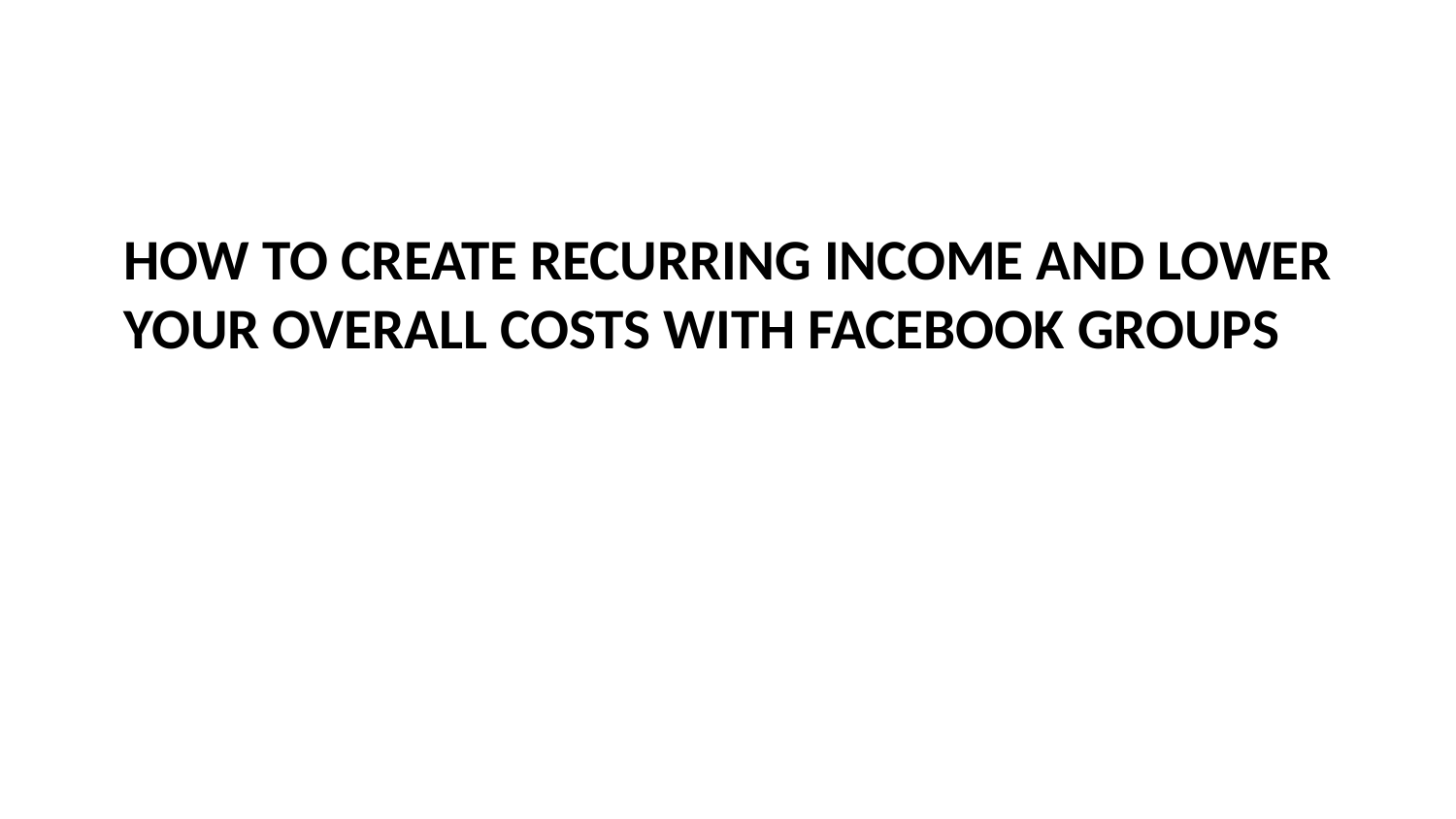

# how to Create Recurring Income and lower your overall costs with Facebook Groups